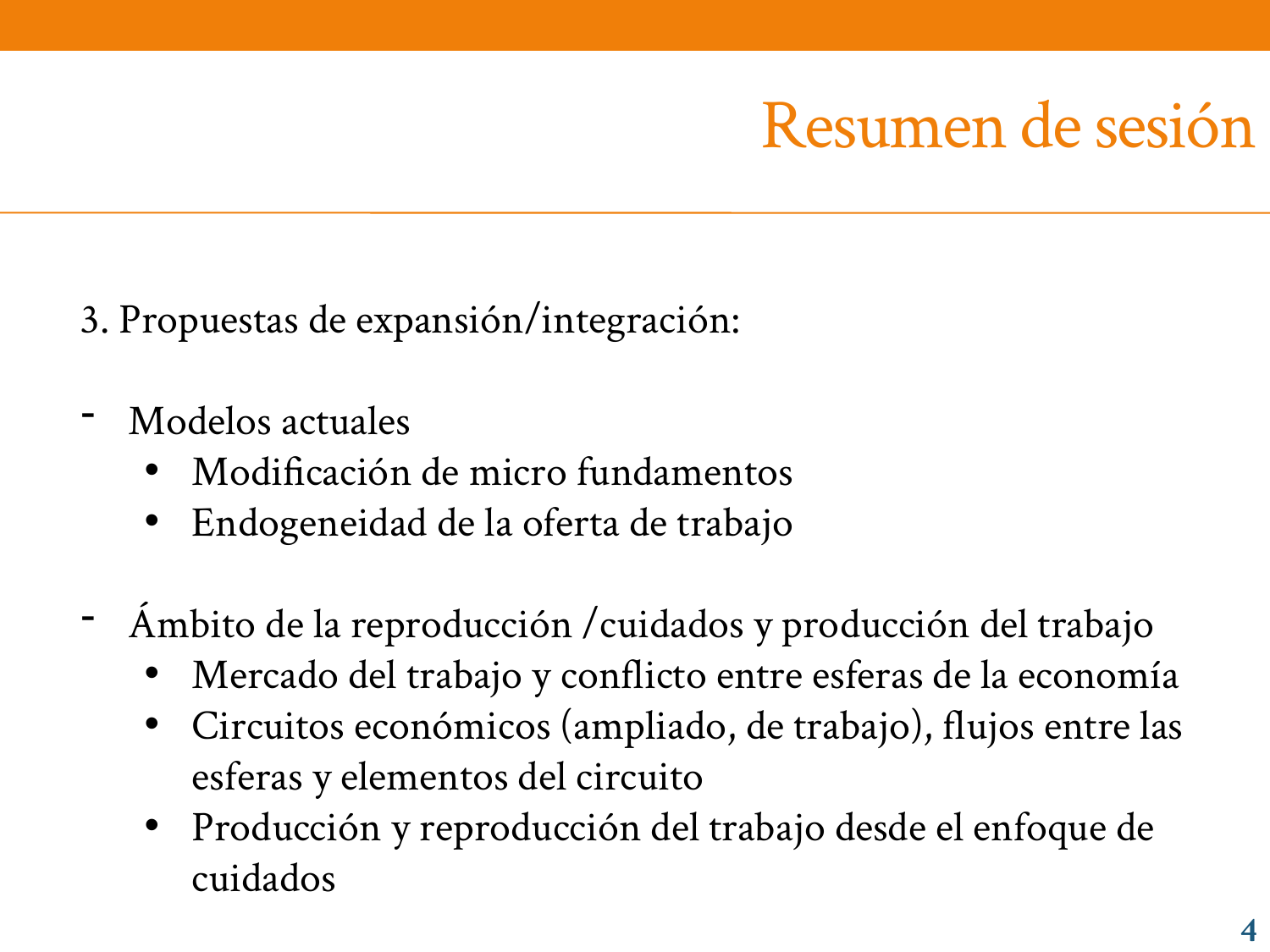

# Resumen de sesión
3. Propuestas de expansión/integración:

Modelos actuales
Modificación de micro fundamentos
Endogeneidad de la oferta de trabajo

Ámbito de la reproducción /cuidados y producción del trabajo
Mercado del trabajo y conflicto entre esferas de la economía
Circuitos económicos (ampliado, de trabajo), flujos entre las esferas y elementos del circuito
Producción y reproducción del trabajo desde el enfoque de cuidados
4